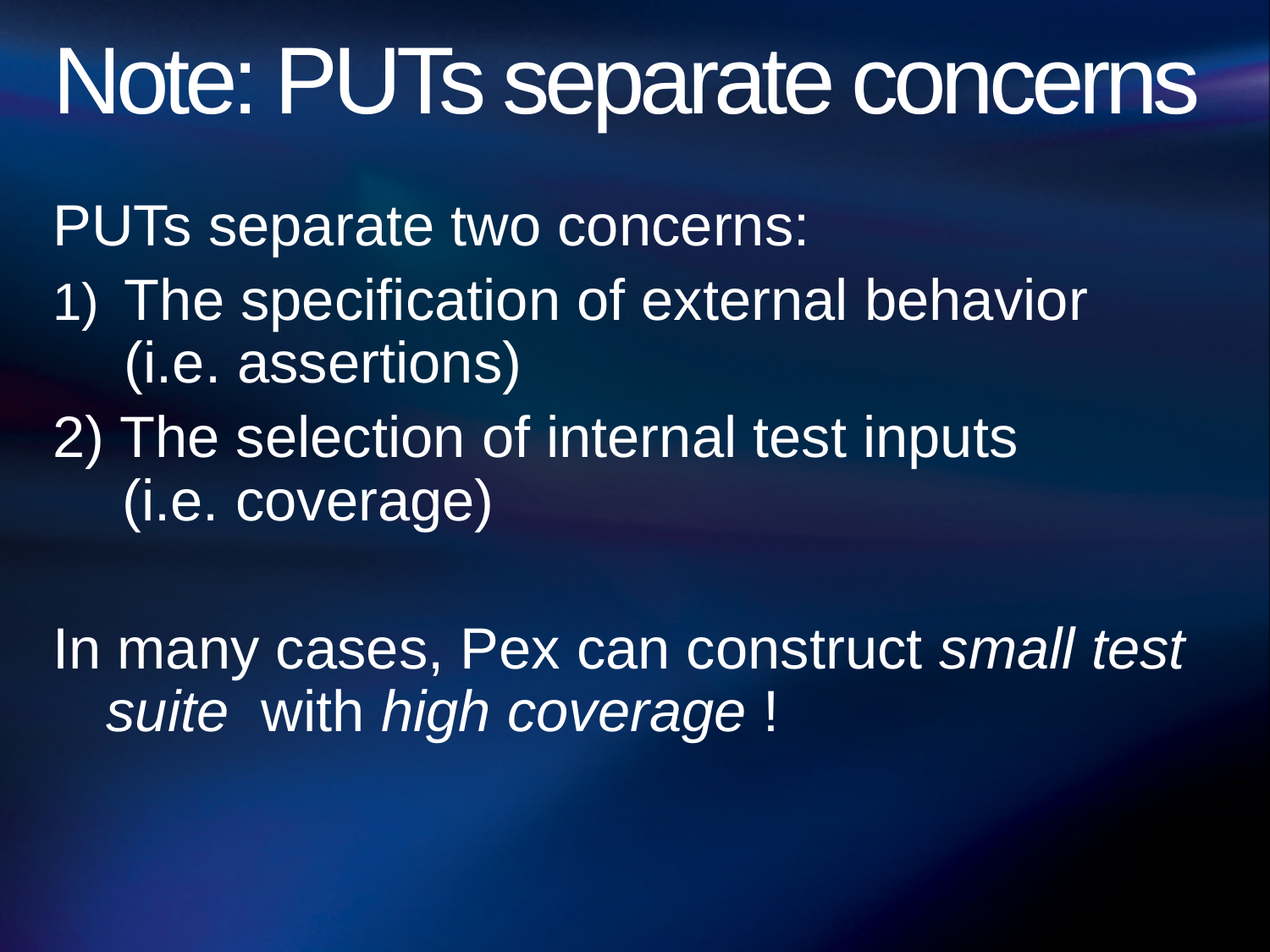

# Note: PUTs separate concerns
PUTs separate two concerns:
The specification of external behavior
(i.e. assertions)
2) The selection of internal test inputs
 (i.e. coverage)

In many cases, Pex can construct small test suite  with high coverage !